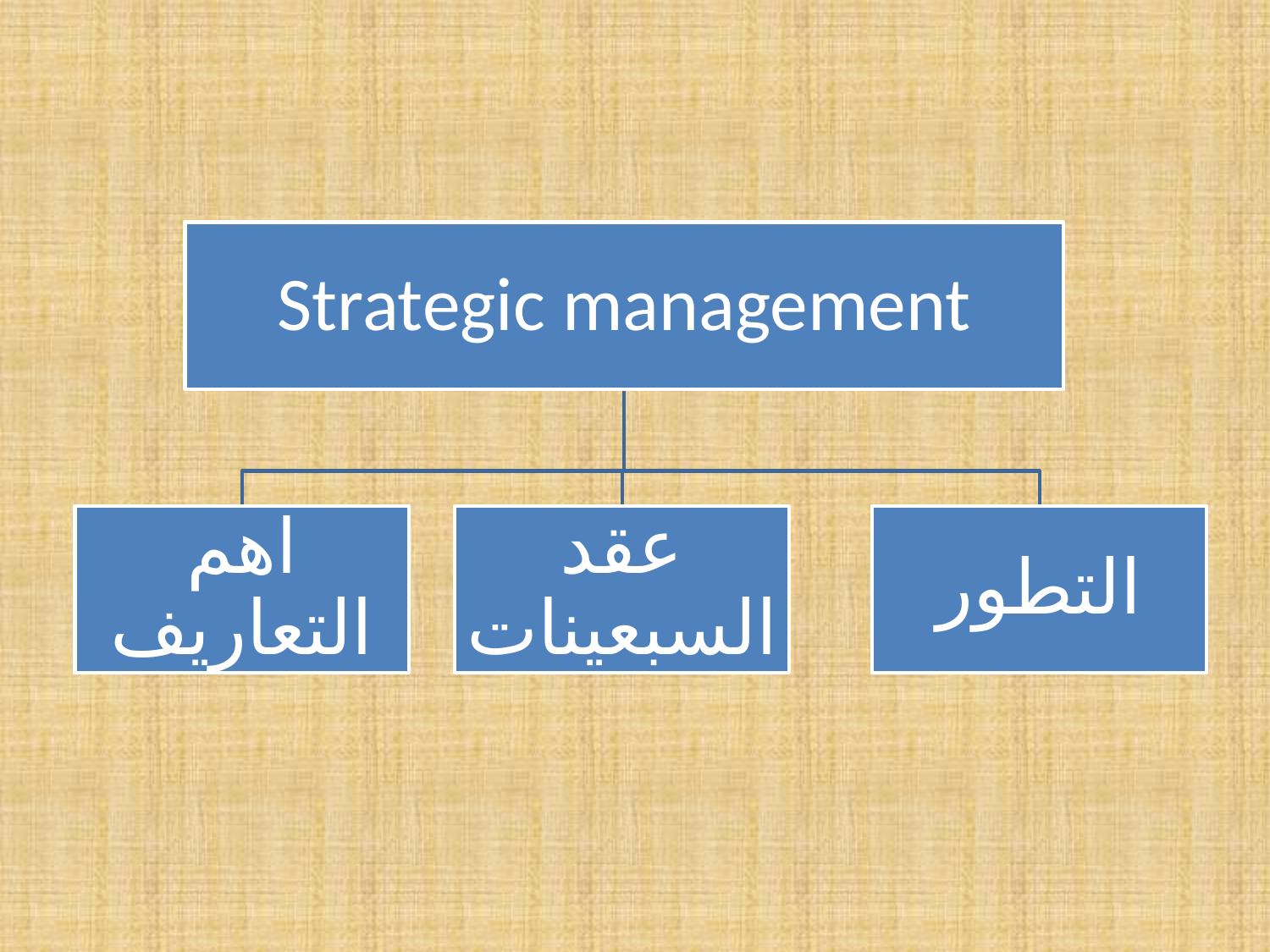

Strategic management
اهم التعاريف
عقد السبعينات
التطور